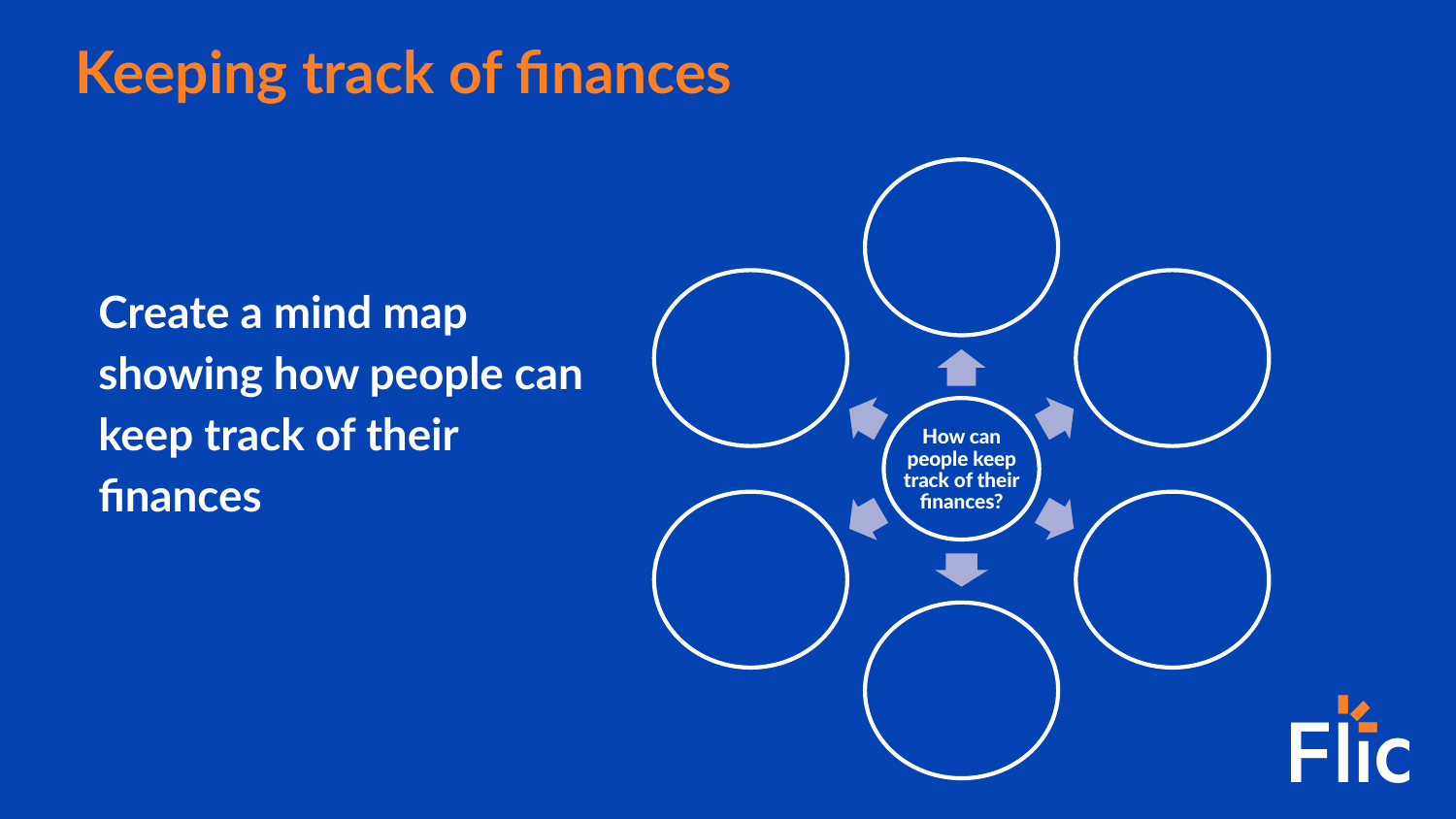

# Keeping track of finances

How can people keep track of their finances?

Create a mind map showing how people can keep track of their finances